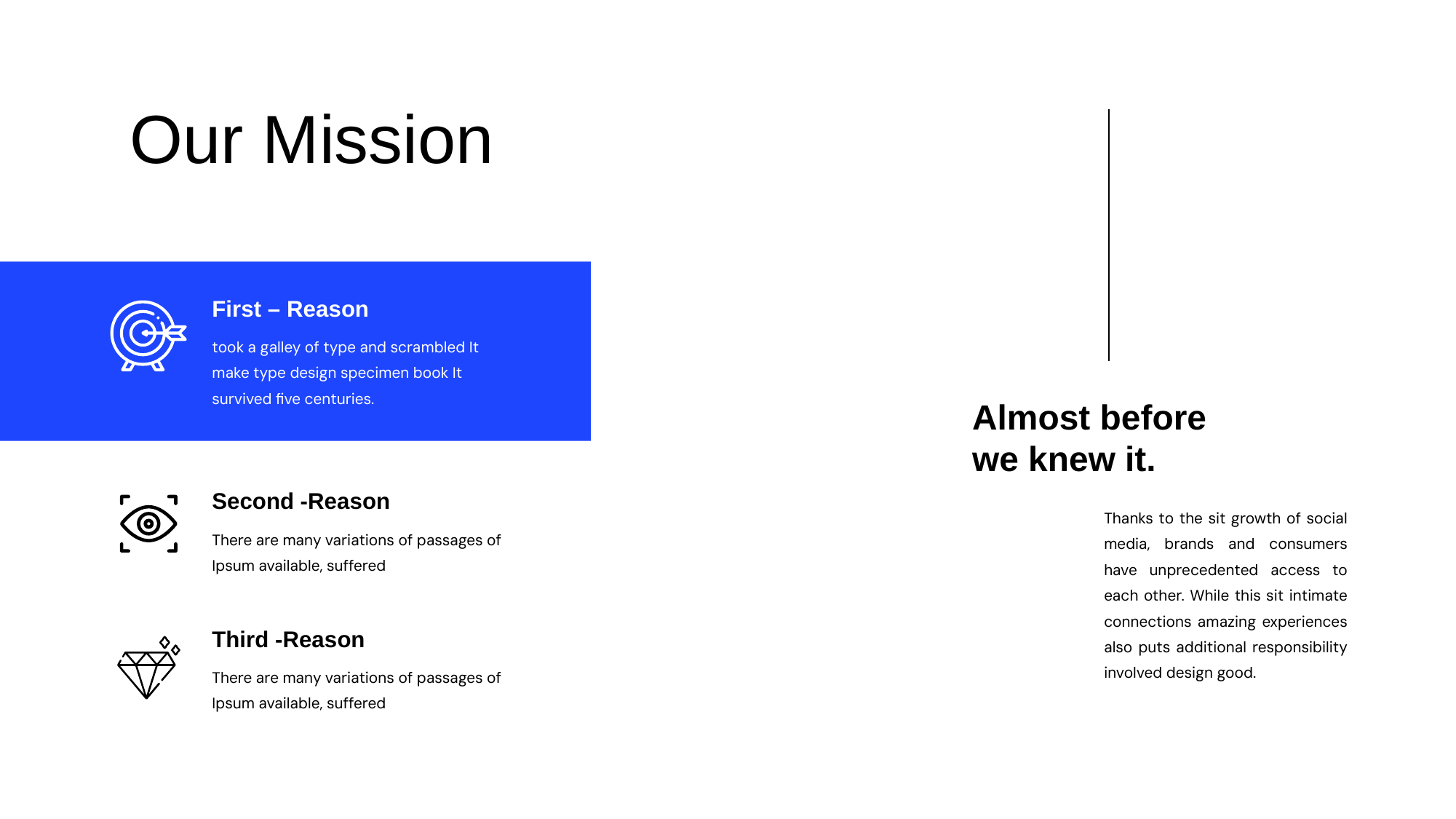

Our Mission

First – Reason

took a galley of type and scrambled It make type design specimen book It survived five centuries.
Almost before
we knew it.
Second -Reason

There are many variations of passages of Ipsum available, suffered
Thanks to the sit growth of social media, brands and consumers have unprecedented access to each other. While this sit intimate connections amazing experiences also puts additional responsibility involved design good.
Third -Reason

There are many variations of passages of Ipsum available, suffered